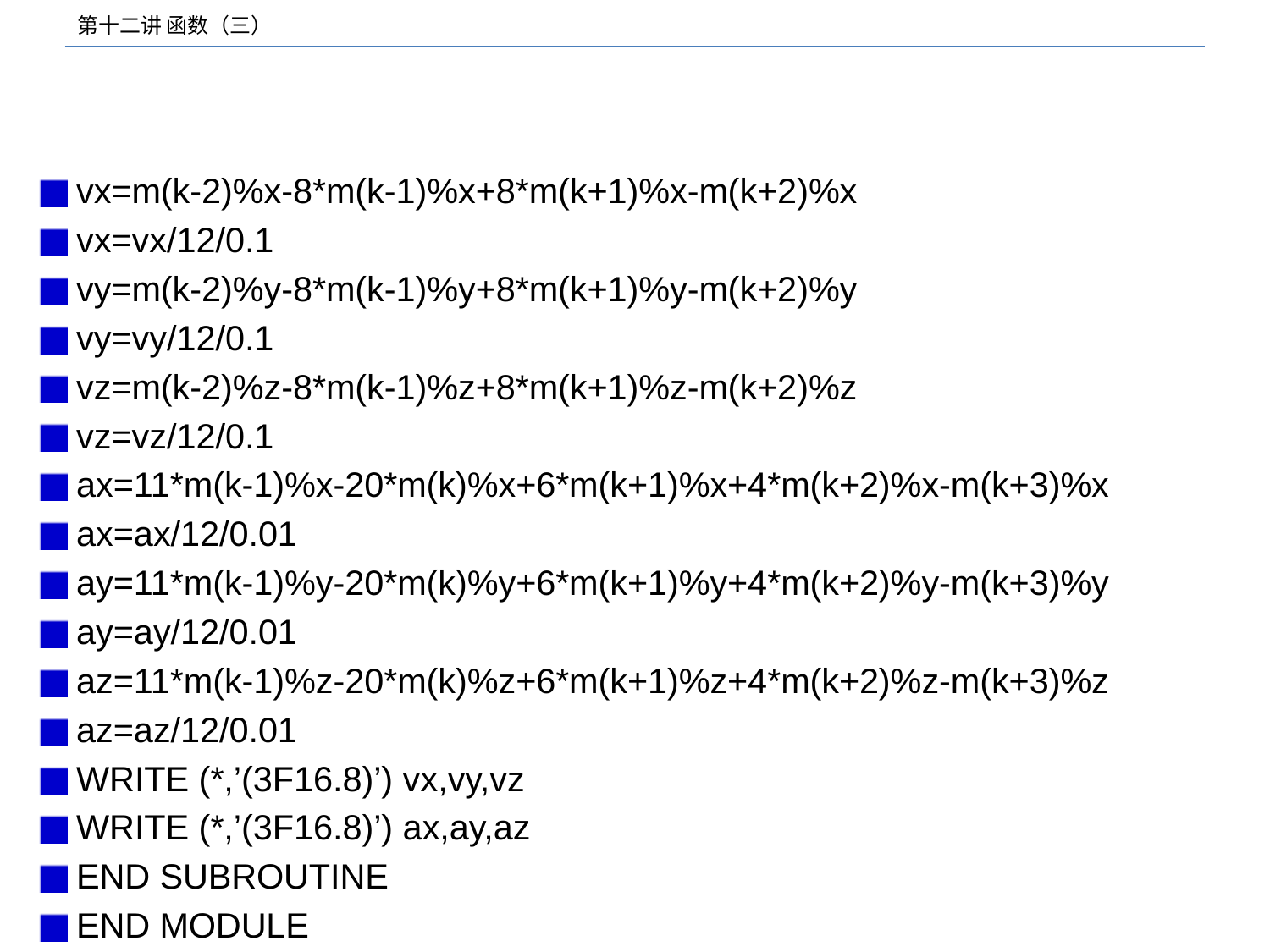

#
vx=m(k-2)%x-8*m(k-1)%x+8*m(k+1)%x-m(k+2)%x
vx=vx/12/0.1
vy=m(k-2)%y-8*m(k-1)%y+8*m(k+1)%y-m(k+2)%y
vy=vy/12/0.1
vz=m(k-2)%z-8*m(k-1)%z+8*m(k+1)%z-m(k+2)%z
vz=vz/12/0.1
ax=11*m(k-1)%x-20*m(k)%x+6*m(k+1)%x+4*m(k+2)%x-m(k+3)%x
ax=ax/12/0.01
ay=11*m(k-1)%y-20*m(k)%y+6*m(k+1)%y+4*m(k+2)%y-m(k+3)%y
ay=ay/12/0.01
az=11*m(k-1)%z-20*m(k)%z+6*m(k+1)%z+4*m(k+2)%z-m(k+3)%z
az=az/12/0.01
WRITE (*,’(3F16.8)’) vx,vy,vz
WRITE (*,’(3F16.8)’) ax,ay,az
END SUBROUTINE
END MODULE